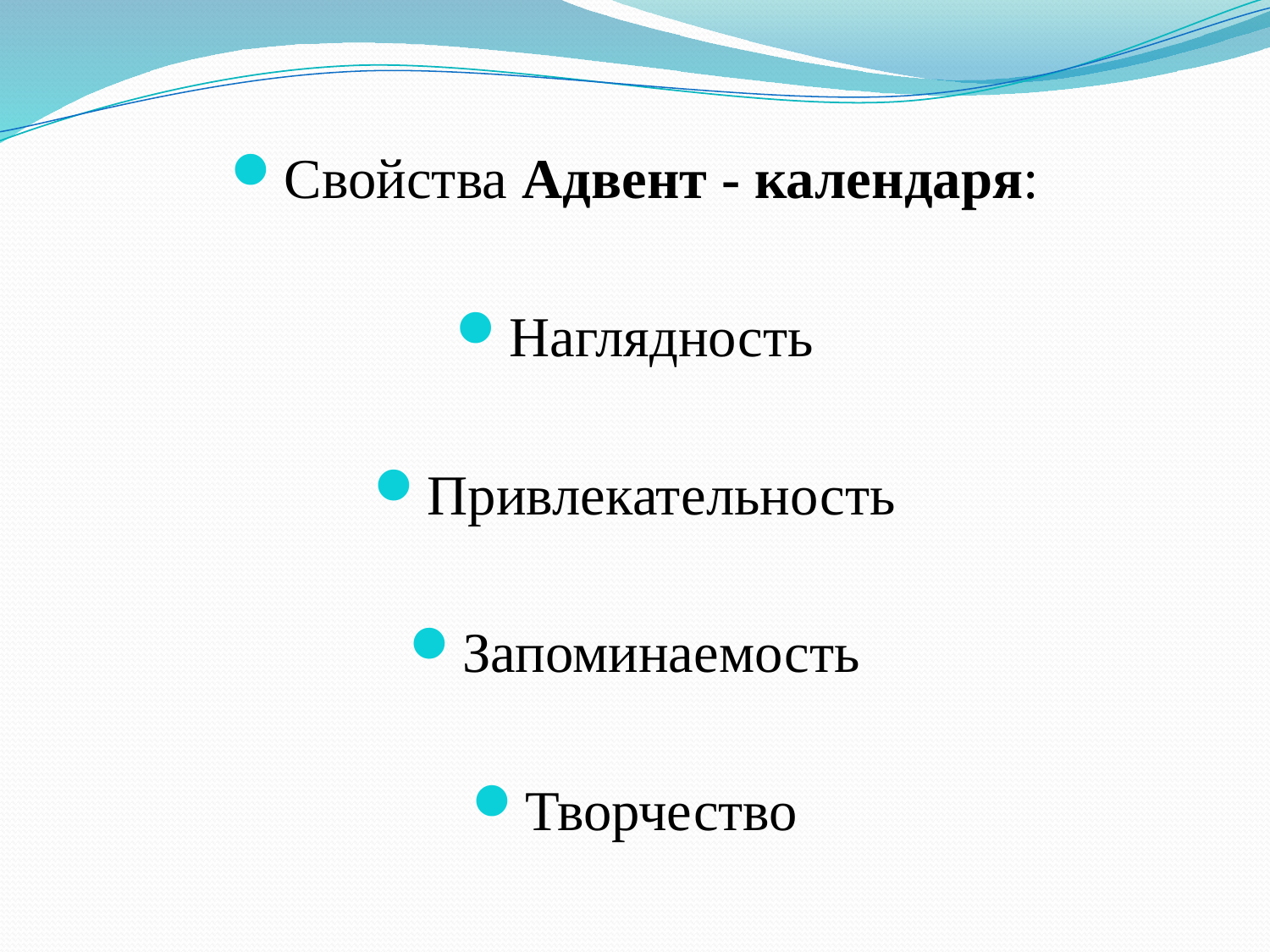

Свойства Адвент - календаря:

Наглядность

Привлекательность

Запоминаемость

Творчество